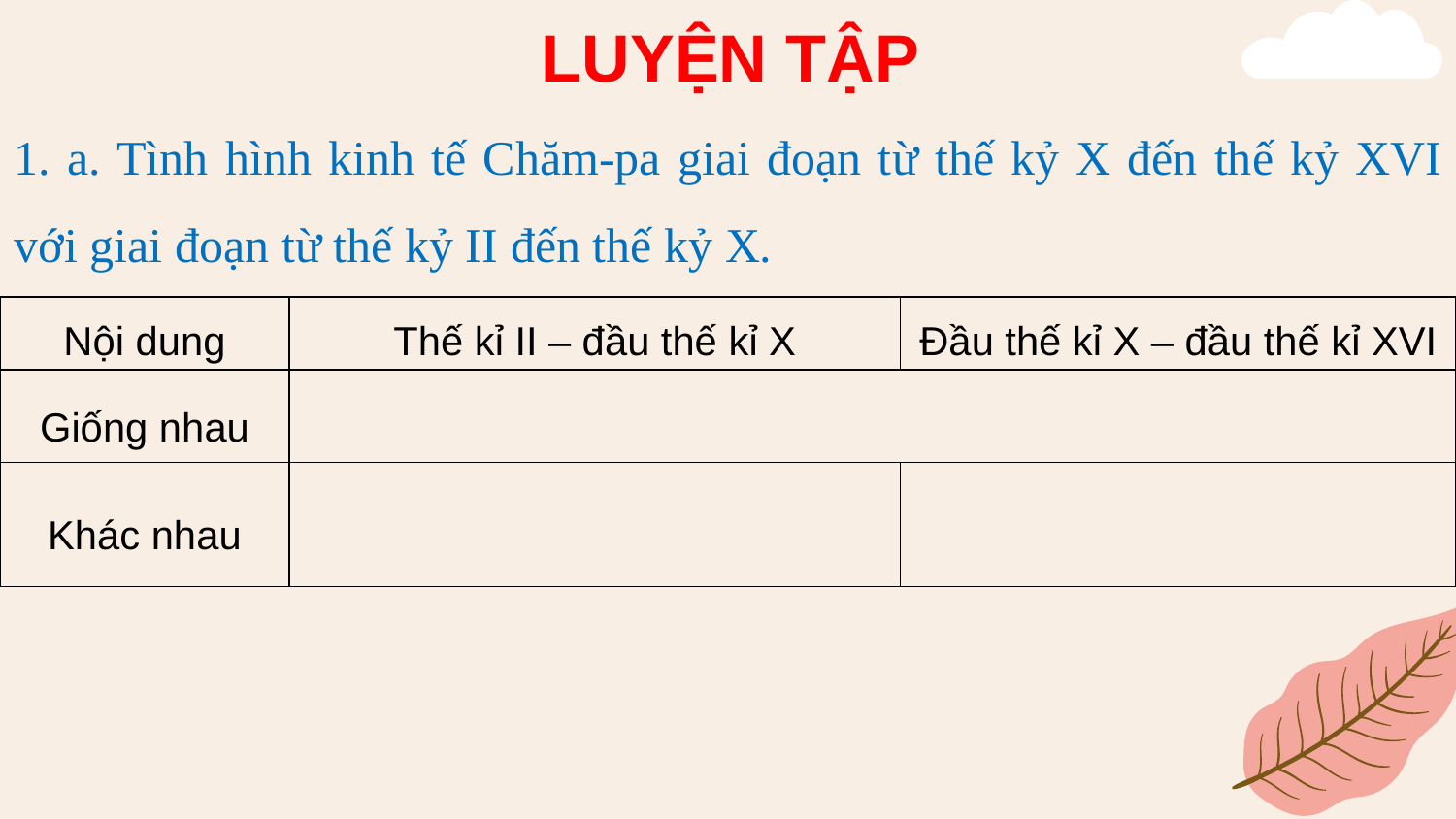

# LUYỆN TẬP
1. a. Tình hình kinh tế Chăm-pa giai đoạn từ thế kỷ X đến thế kỷ XVI với giai đoạn từ thế kỷ II đến thế kỷ X.
| Nội dung | Thế kỉ II – đầu thế kỉ X | Đầu thế kỉ X – đầu thế kỉ XVI |
| --- | --- | --- |
| Giống nhau |  |  |
| Khác nhau |  |  |